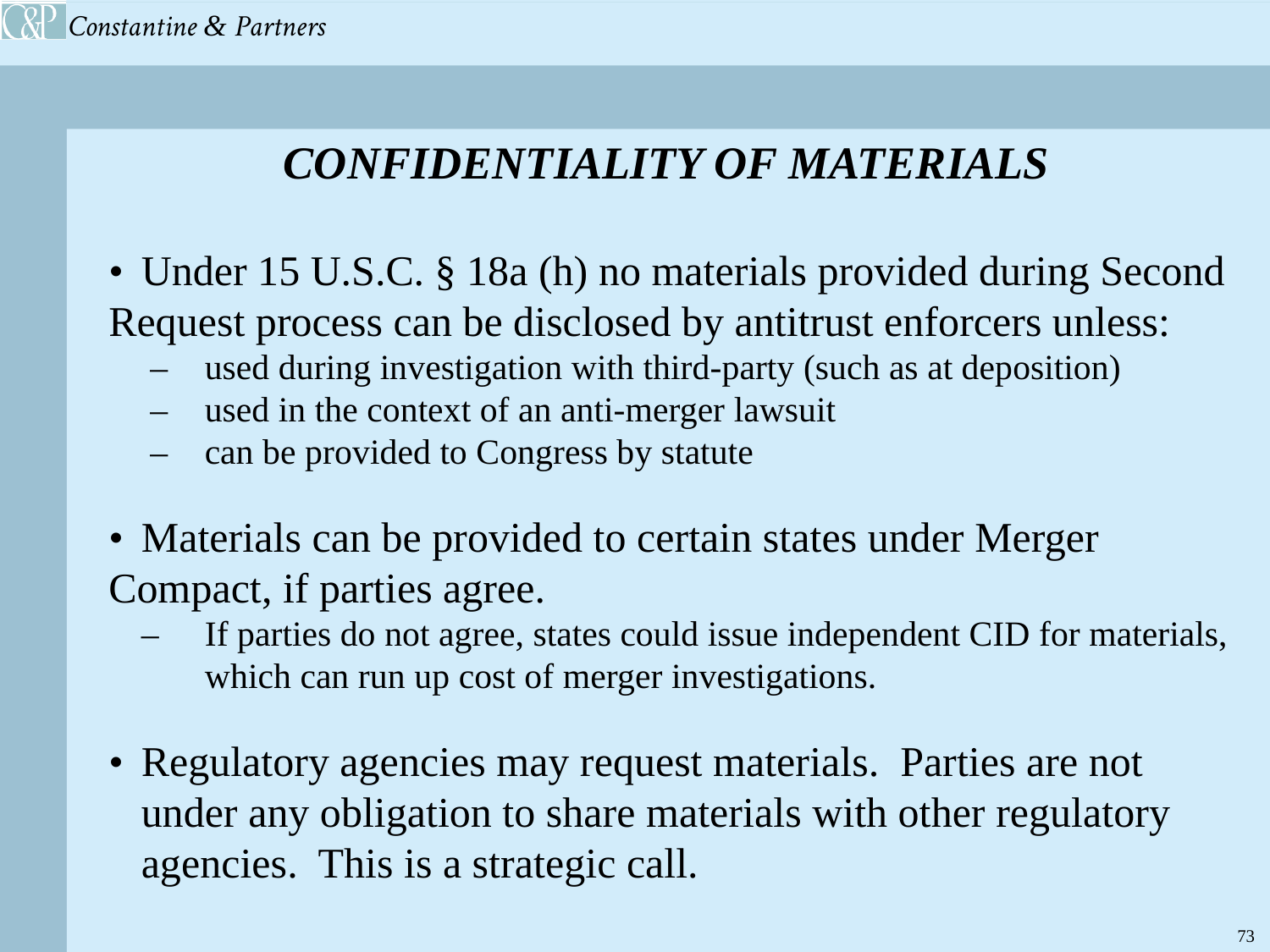

CONFIDENTIALITY OF MATERIALS
• 	Under 15 U.S.C. § 18a (h) no materials provided during Second 	Request process can be disclosed by antitrust enforcers unless:
	 – 	used during investigation with third-party (such as at deposition)
	 – 	used in the context of an anti-merger lawsuit
	 – 	can be provided to Congress by statute

• 	Materials can be provided to certain states under Merger 		Compact, if parties agree.
	– 	If parties do not agree, states could issue independent CID for materials,
		which can run up cost of merger investigations.

• 	Regulatory agencies may request materials.  Parties are not 		under any obligation to share materials with other regulatory 		agencies.  This is a strategic call.